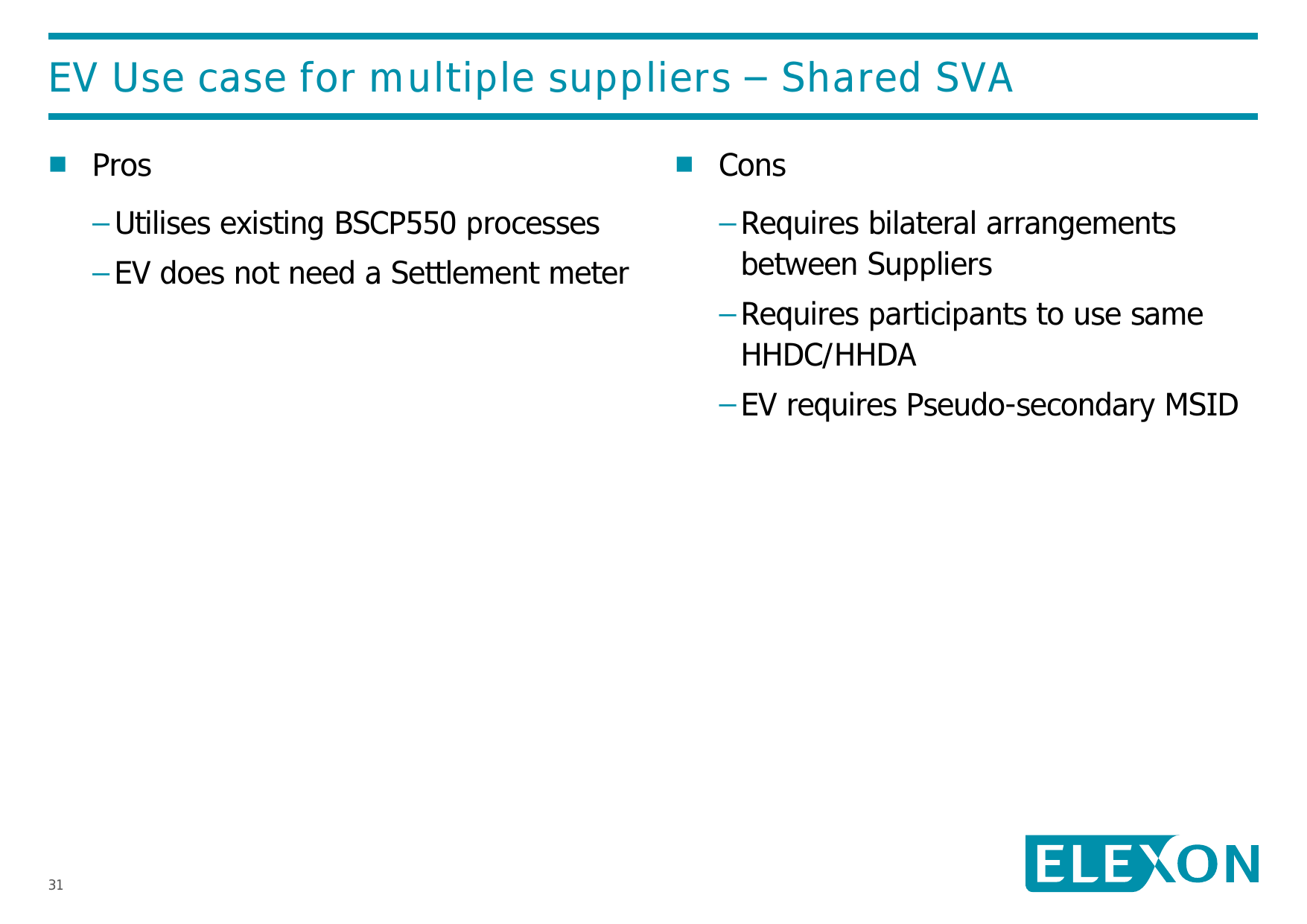

# EV Use case for multiple suppliers – Shared SVA
Cons
Requires bilateral arrangements between Suppliers
Requires participants to use same HHDC/HHDA
EV requires Pseudo-secondary MSID
Pros
Utilises existing BSCP550 processes
EV does not need a Settlement meter
31